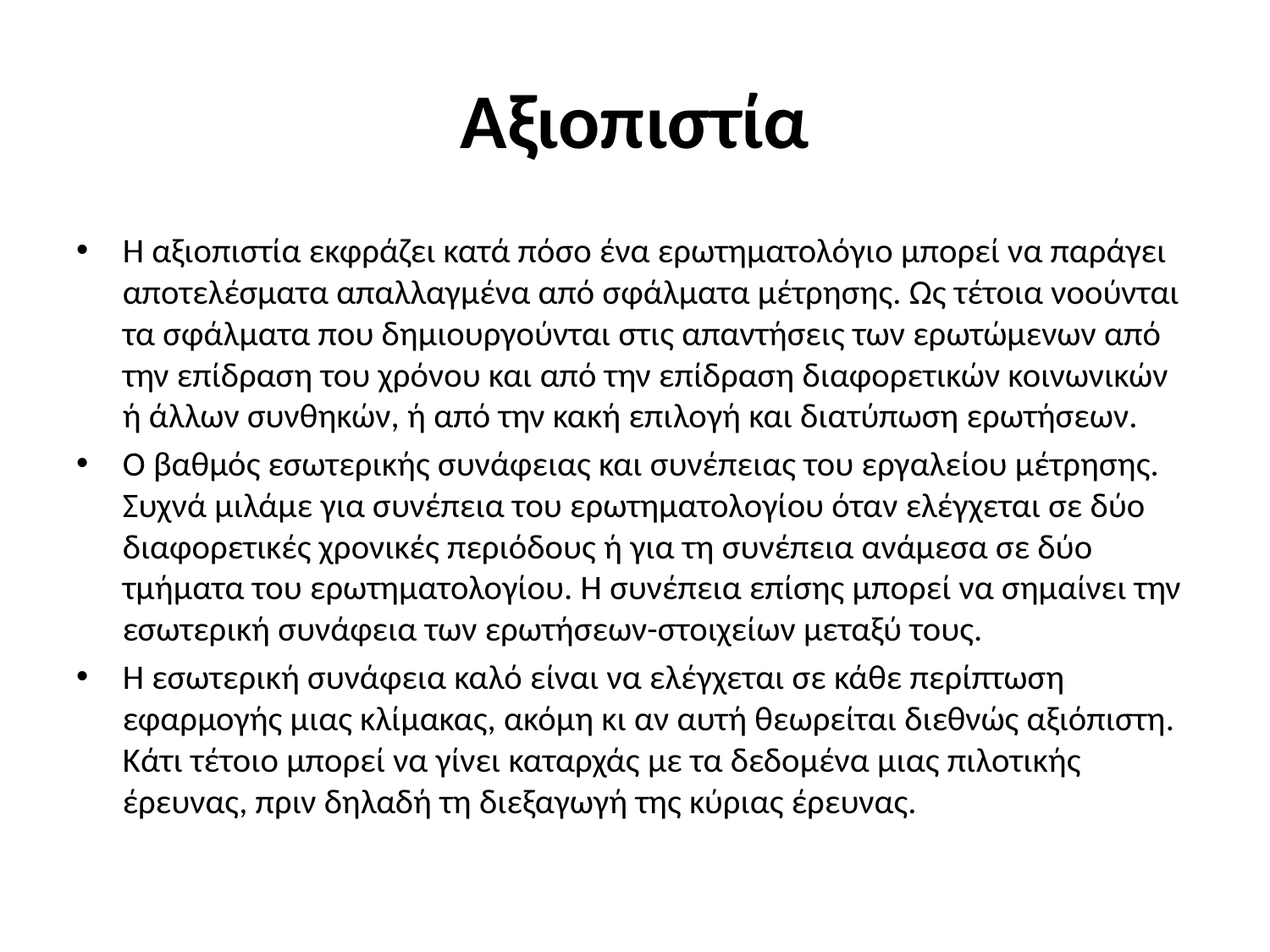

# Αξιοπιστία
Η αξιοπιστία εκφράζει κατά πόσο ένα ερωτηματολόγιο μπορεί να παράγει αποτελέσματα απαλλαγμένα από σφάλματα μέτρησης. Ως τέτοια νοούνται τα σφάλματα που δημιουργούνται στις απαντήσεις των ερωτώμενων από την επίδραση του χρόνου και από την επίδραση διαφορετικών κοινωνικών ή άλλων συνθηκών, ή από την κακή επιλογή και διατύπωση ερωτήσεων.
Ο βαθμός εσωτερικής συνάφειας και συνέπειας του εργαλείου μέτρησης. Συχνά μιλάμε για συνέπεια του ερωτηματολογίου όταν ελέγχεται σε δύο διαφορετικές χρονικές περιόδους ή για τη συνέπεια ανάμεσα σε δύο τμήματα του ερωτηματολογίου. Η συνέπεια επίσης μπορεί να σημαίνει την εσωτερική συνάφεια των ερωτήσεων-στοιχείων μεταξύ τους.
Η εσωτερική συνάφεια καλό είναι να ελέγχεται σε κάθε περίπτωση εφαρμογής μιας κλίμακας, ακόμη κι αν αυτή θεωρείται διεθνώς αξιόπιστη. Κάτι τέτοιο μπορεί να γίνει καταρχάς με τα δεδομένα μιας πιλοτικής έρευνας, πριν δηλαδή τη διεξαγωγή της κύριας έρευνας.